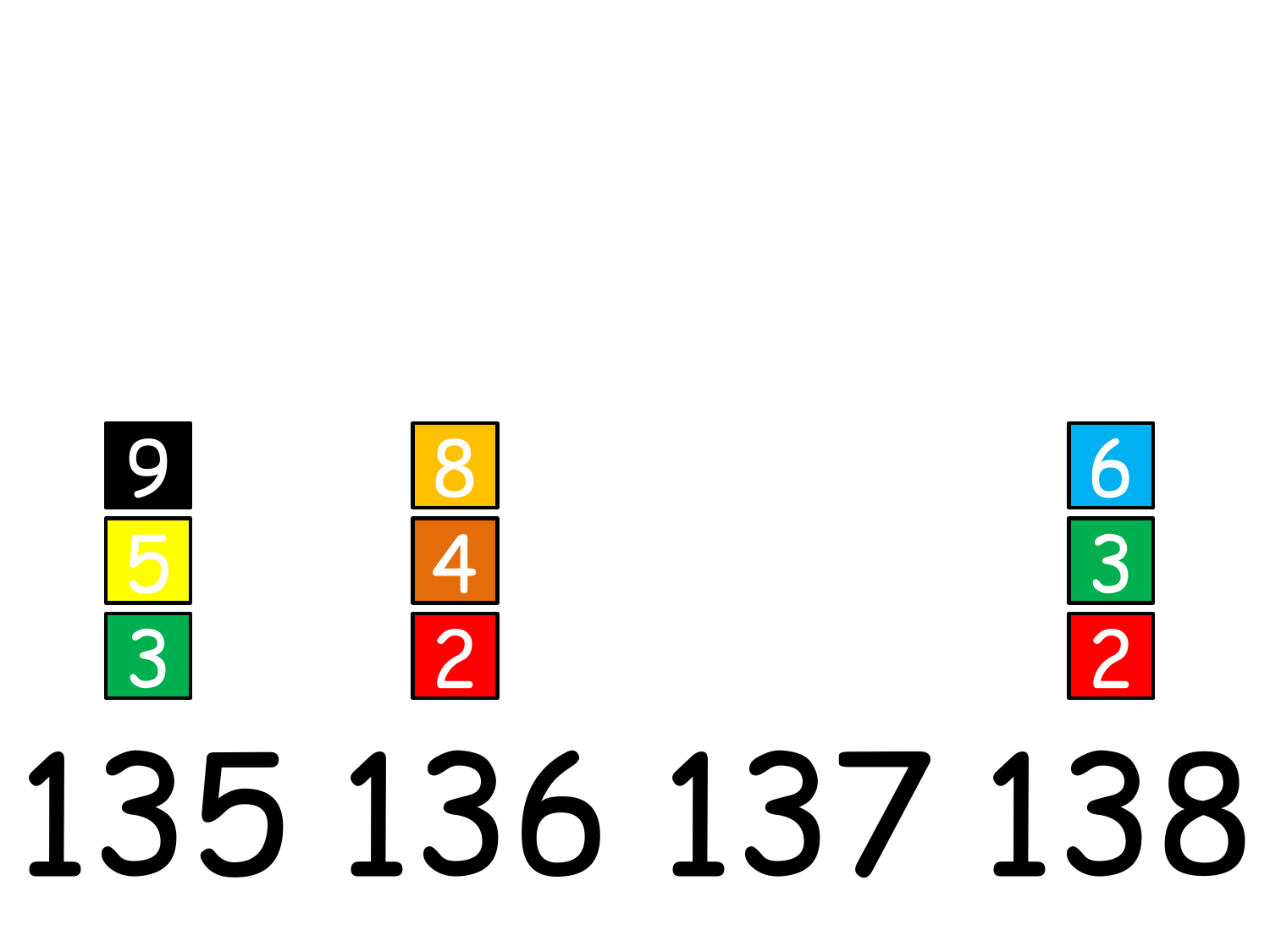

9
5
3
8
4
2
6
3
2
 135 136 137 138